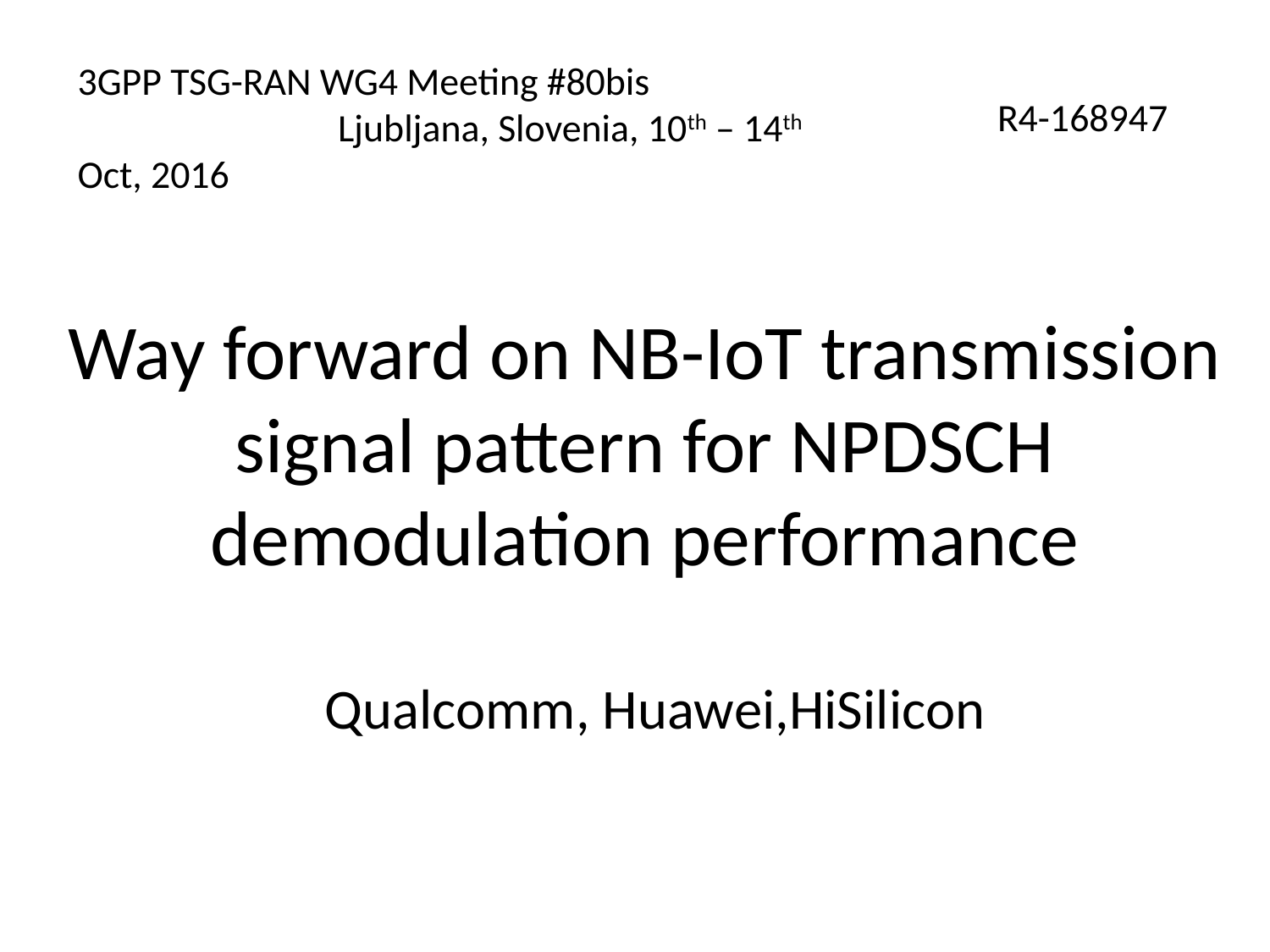

# 3GPP TSG-RAN WG4 Meeting #80bis	                                               Ljubljana, Slovenia, 10th – 14th Oct, 2016
R4-168947
Way forward on NB-IoT transmission signal pattern for NPDSCH demodulation performance
Qualcomm, Huawei,HiSilicon